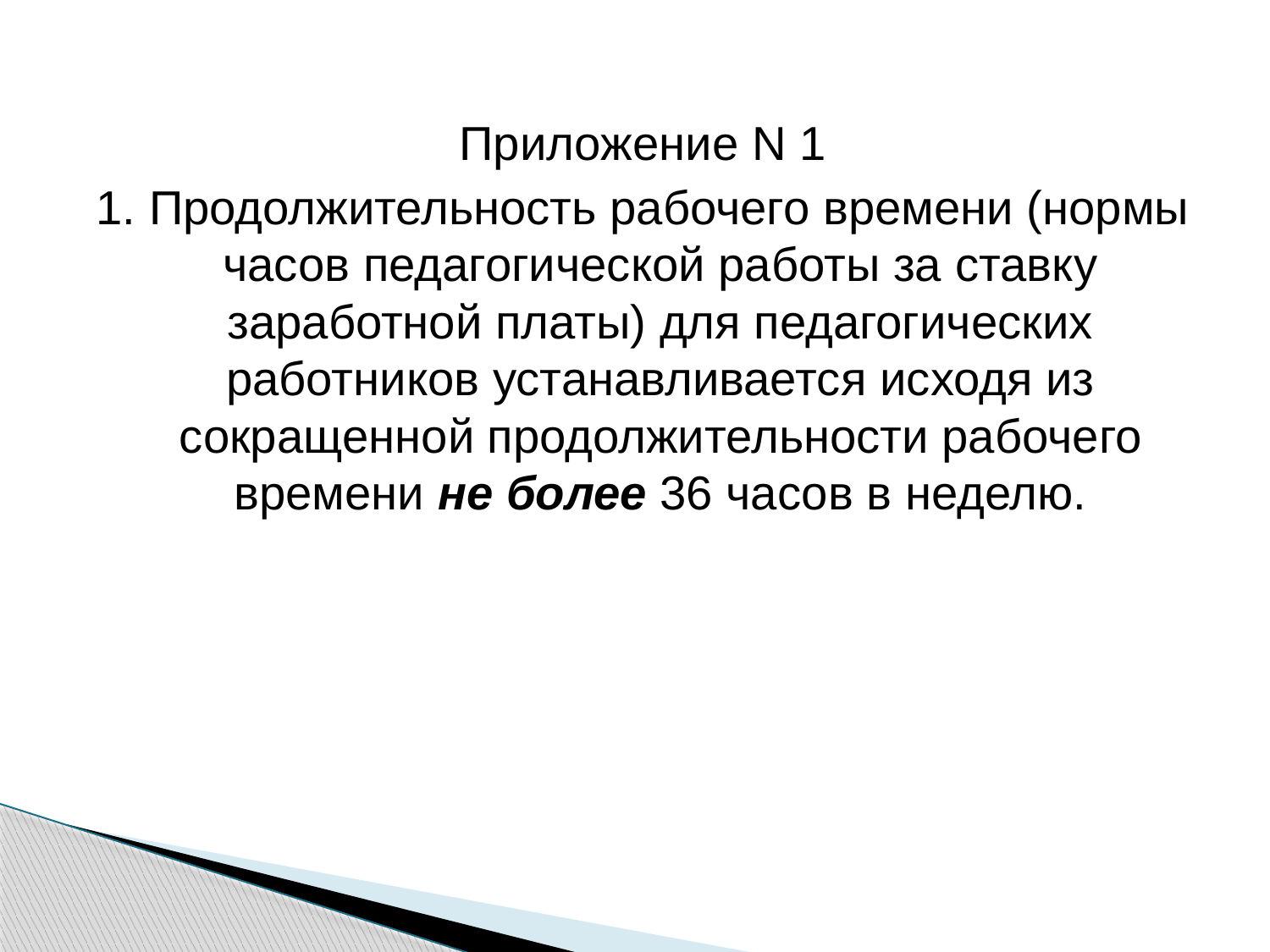

Приложение N 1
1. Продолжительность рабочего времени (нормы часов педагогической работы за ставку заработной платы) для педагогических работников устанавливается исходя из сокращенной продолжительности рабочего времени не более 36 часов в неделю.